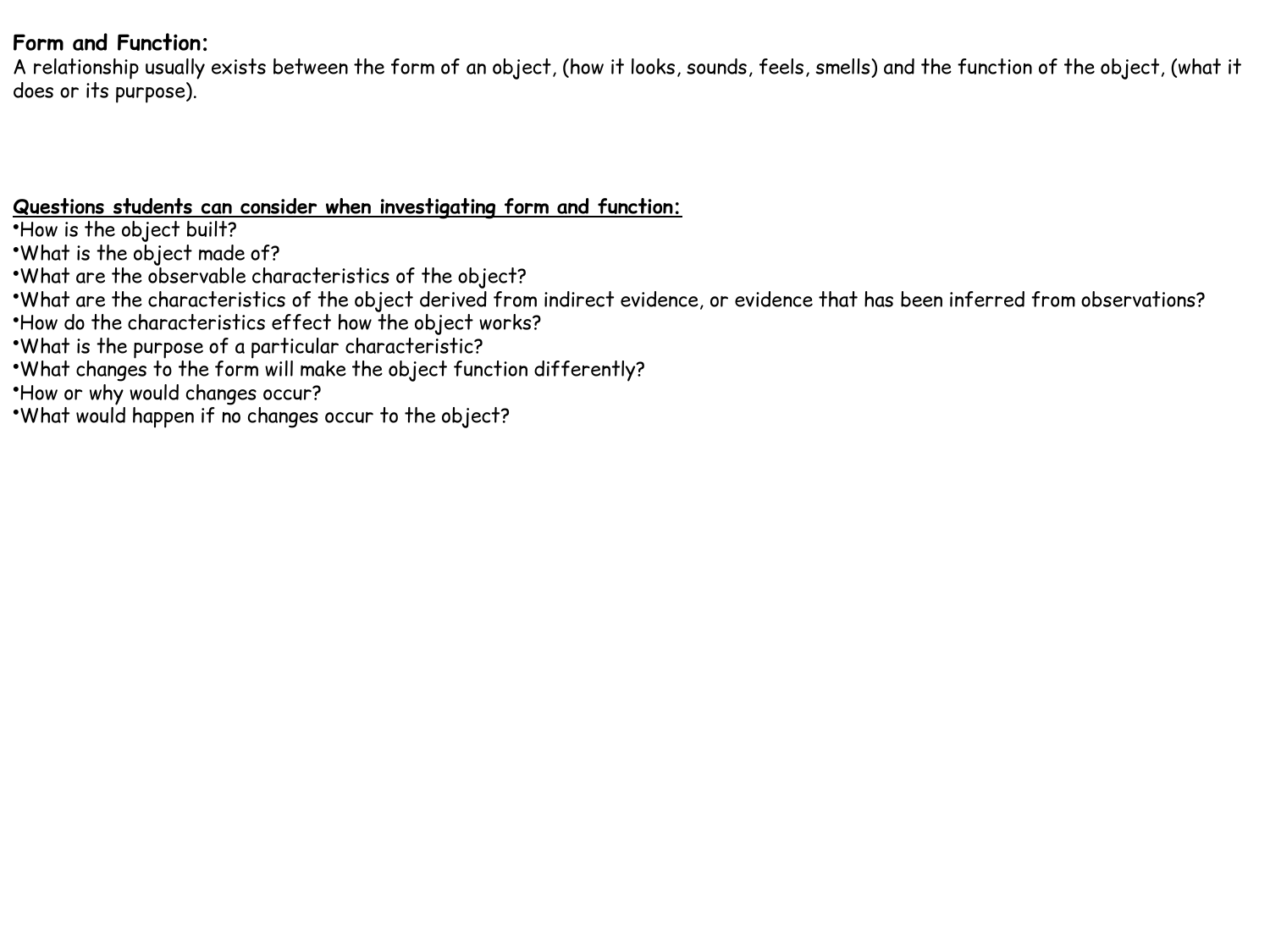

Form and Function:
A relationship usually exists between the form of an object, (how it looks, sounds, feels, smells) and the function of the object, (what it does or its purpose).

Questions students can consider when investigating form and function:
How is the object built?
What is the object made of?
What are the observable characteristics of the object?
What are the characteristics of the object derived from indirect evidence, or evidence that has been inferred from observations?
How do the characteristics effect how the object works?
What is the purpose of a particular characteristic?
What changes to the form will make the object function differently?
How or why would changes occur?
What would happen if no changes occur to the object?